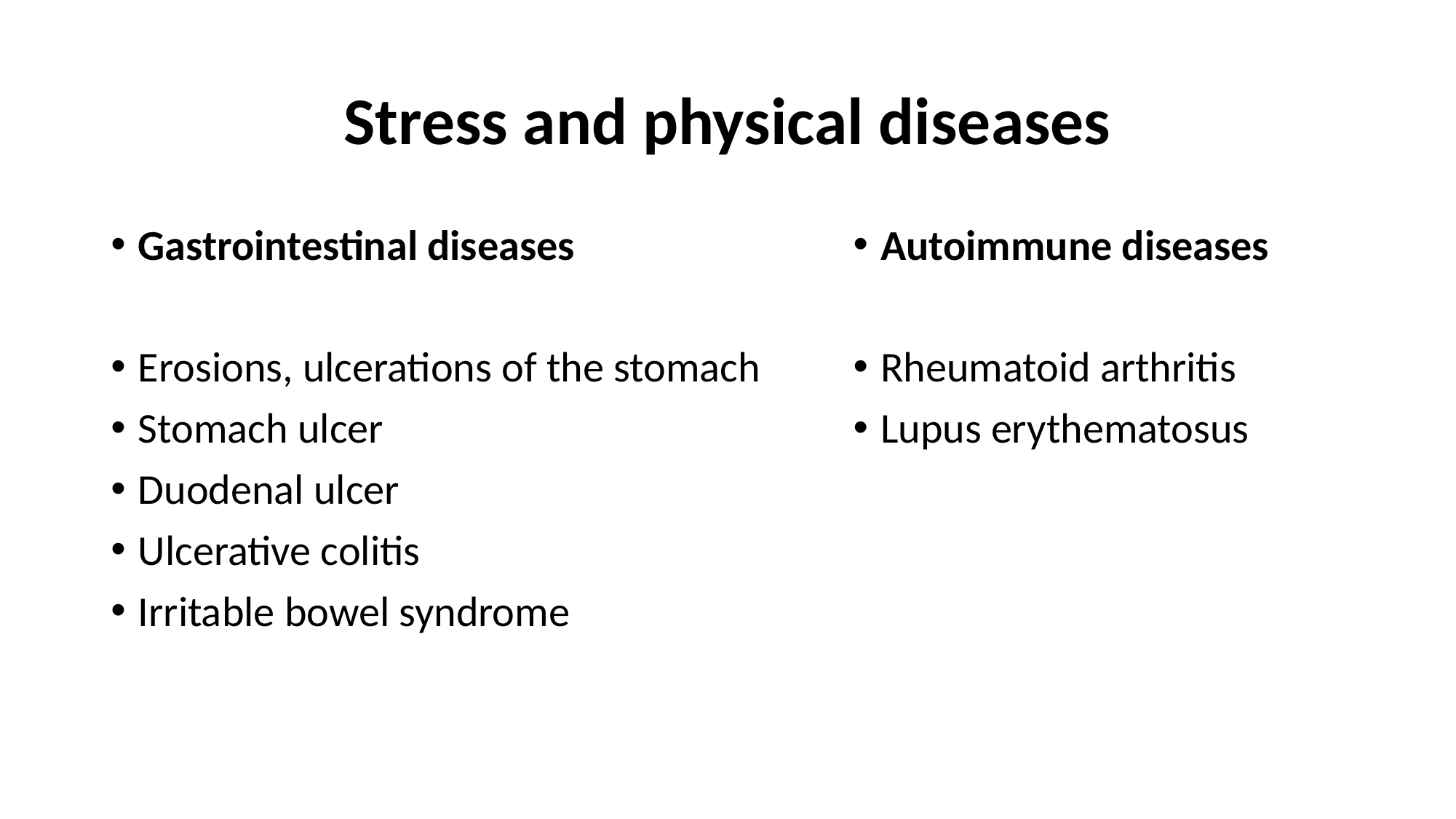

# Stress and physical diseases
Gastrointestinal diseases

Erosions, ulcerations of the stomach
Stomach ulcer
Duodenal ulcer
Ulcerative colitis
Irritable bowel syndrome
Autoimmune diseases

Rheumatoid arthritis
Lupus erythematosus